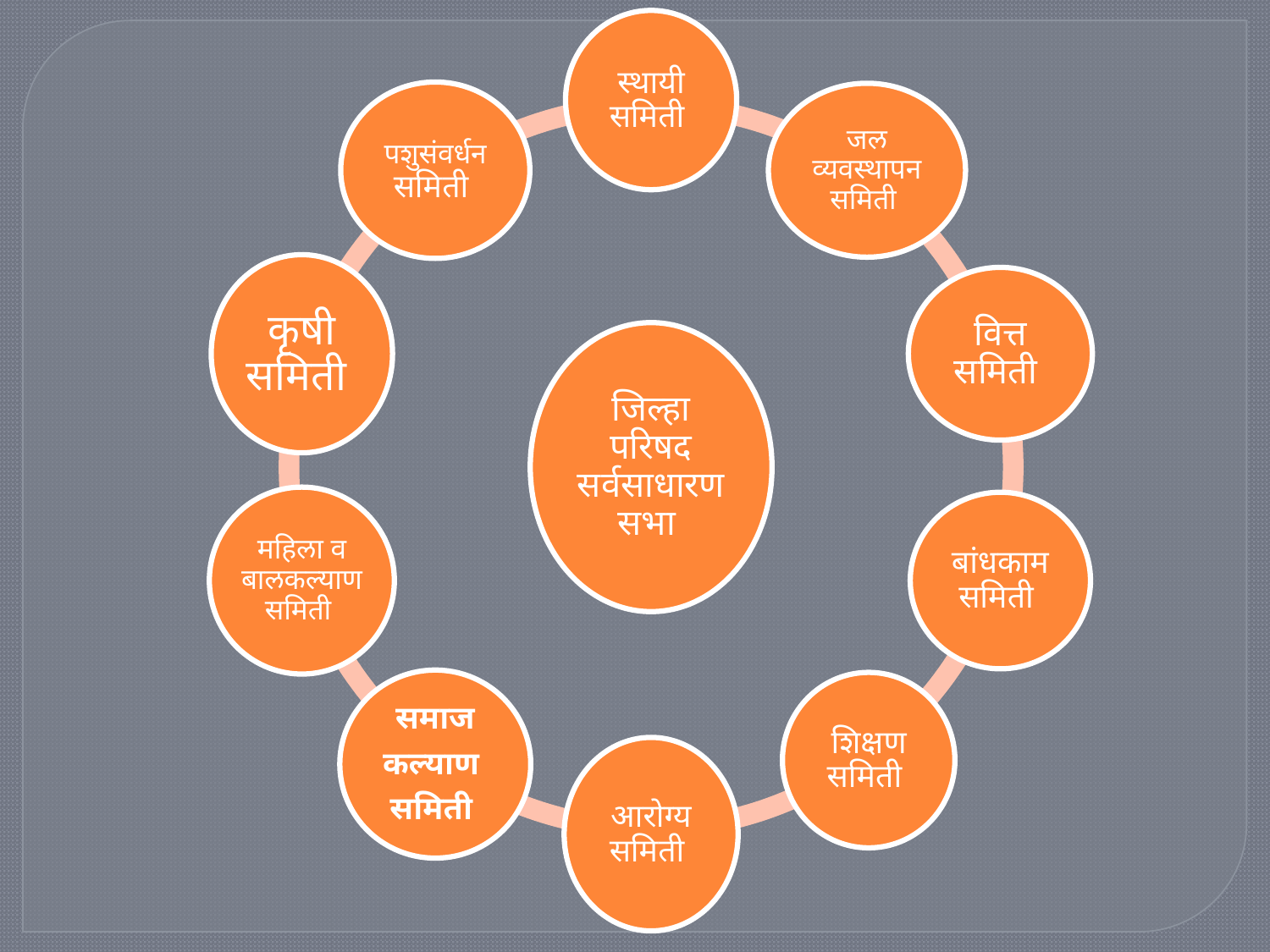

जिल्हा परिषद सर्वसाधारण सभा
स्थायी समिती
जल व्यवस्थापन समिती
वित्त समिती
बांधकाम समिती
शिक्षण समिती
आरोग्य समिती
समाज
कल्याण
समिती
महिला व बालकल्याण समिती
कृषी समिती
पशुसंवर्धन समिती